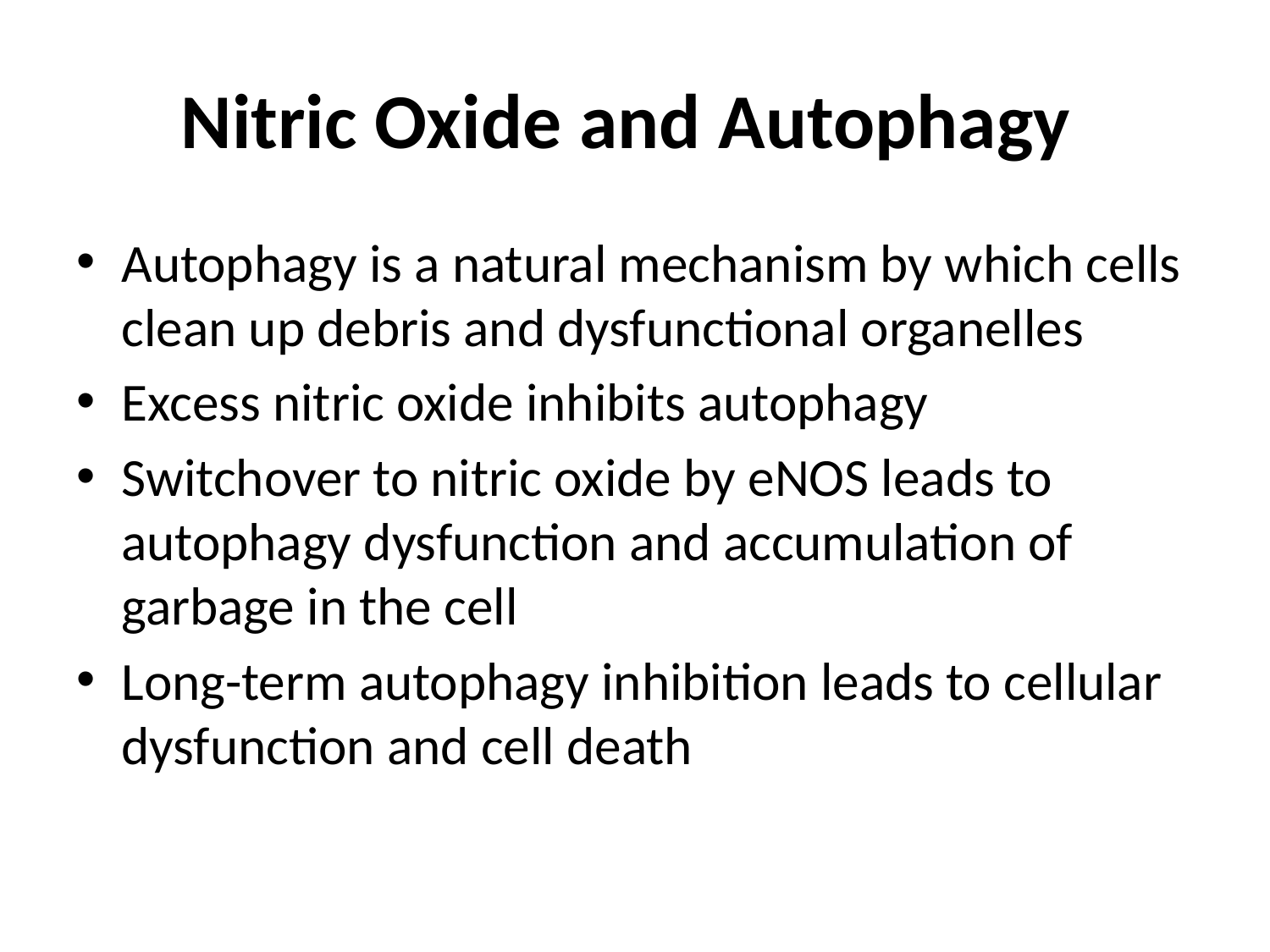

# Nitric Oxide and Autophagy
Autophagy is a natural mechanism by which cells clean up debris and dysfunctional organelles
Excess nitric oxide inhibits autophagy
Switchover to nitric oxide by eNOS leads to autophagy dysfunction and accumulation of garbage in the cell
Long-term autophagy inhibition leads to cellular dysfunction and cell death